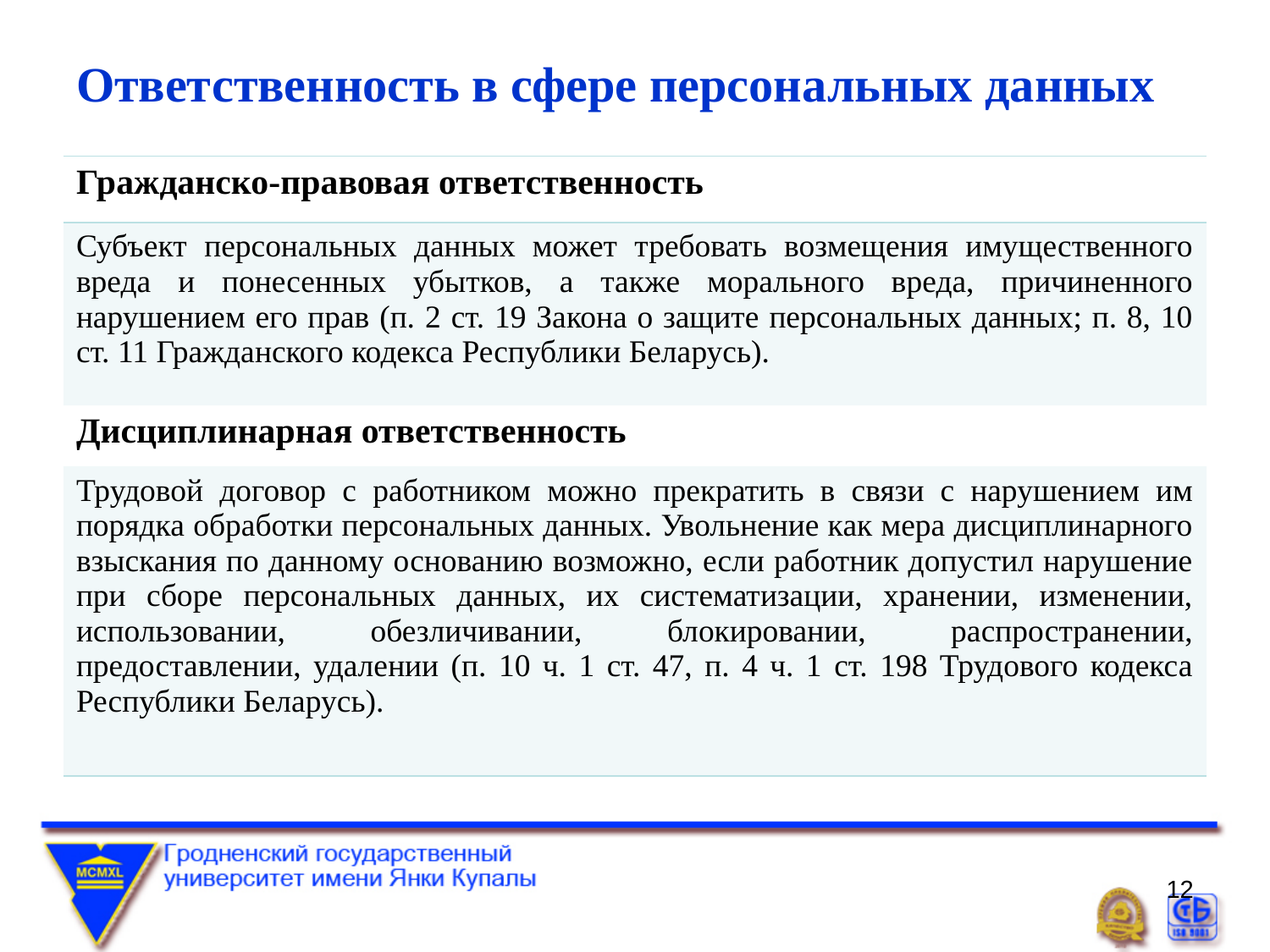

# Ответственность в сфере персональных данных
| Гражданско-правовая ответственность |
| --- |
| Субъект персональных данных может требовать возмещения имущественного вреда и понесенных убытков, а также морального вреда, причиненного нарушением его прав (п. 2 ст. 19 Закона о защите персональных данных; п. 8, 10 ст. 11 Гражданского кодекса Республики Беларусь). |
| Дисциплинарная ответственность |
| Трудовой договор с работником можно прекратить в связи с нарушением им порядка обработки персональных данных. Увольнение как мера дисциплинарного взыскания по данному основанию возможно, если работник допустил нарушение при сборе персональных данных, их систематизации, хранении, изменении, использовании, обезличивании, блокировании, распространении, предоставлении, удалении (п. 10 ч. 1 ст. 47, п. 4 ч. 1 ст. 198 Трудового кодекса Республики Беларусь). |
12